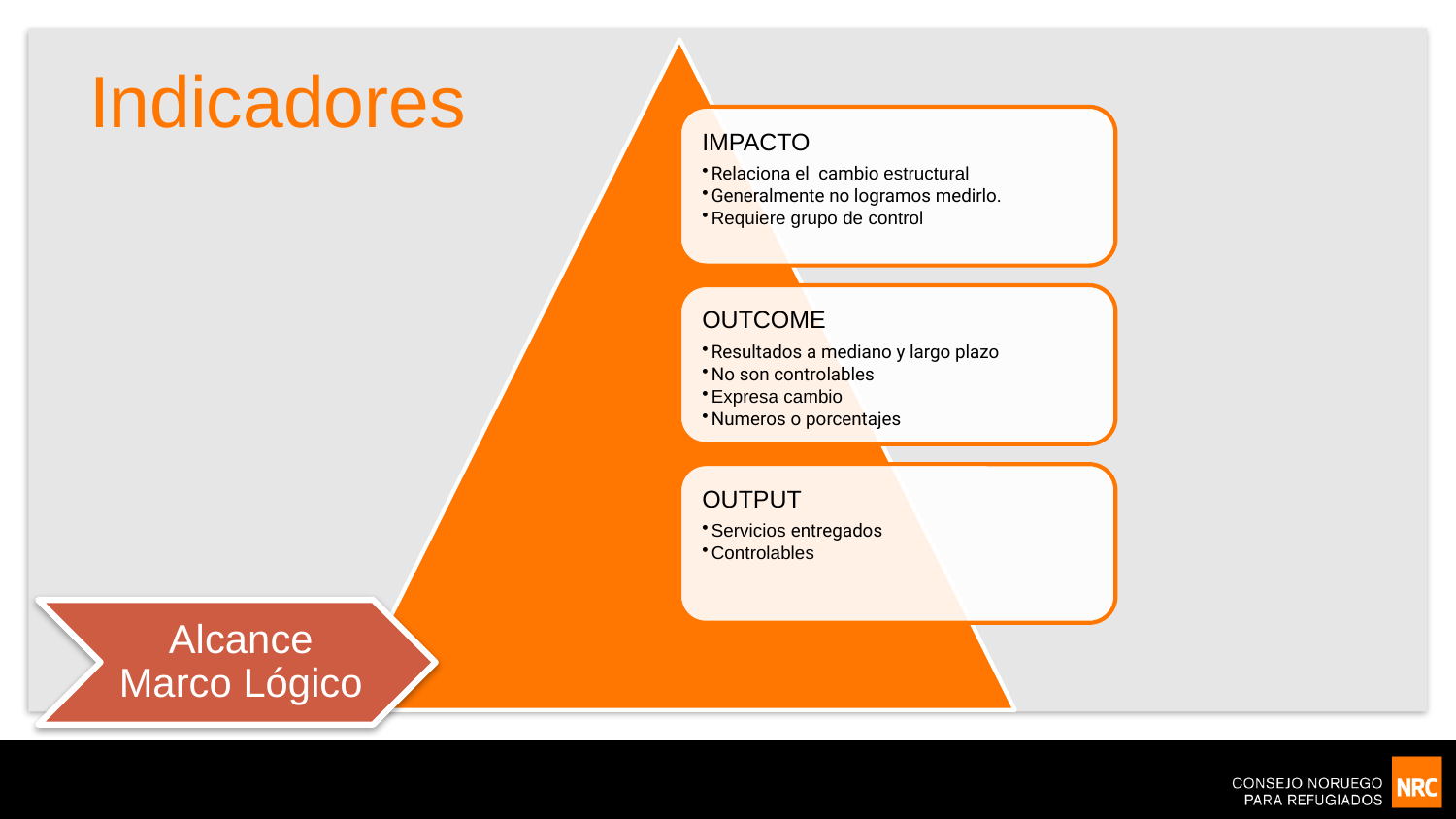

IMPACTO
Relaciona el  cambio estructural
Generalmente no logramos medirlo.
Requiere grupo de control
OUTCOME
Resultados a mediano y largo plazo
No son controlables
Expresa cambio
Numeros o porcentajes
OUTPUT
Servicios entregados
Controlables
# Indicadores

Alcance Marco Lógico